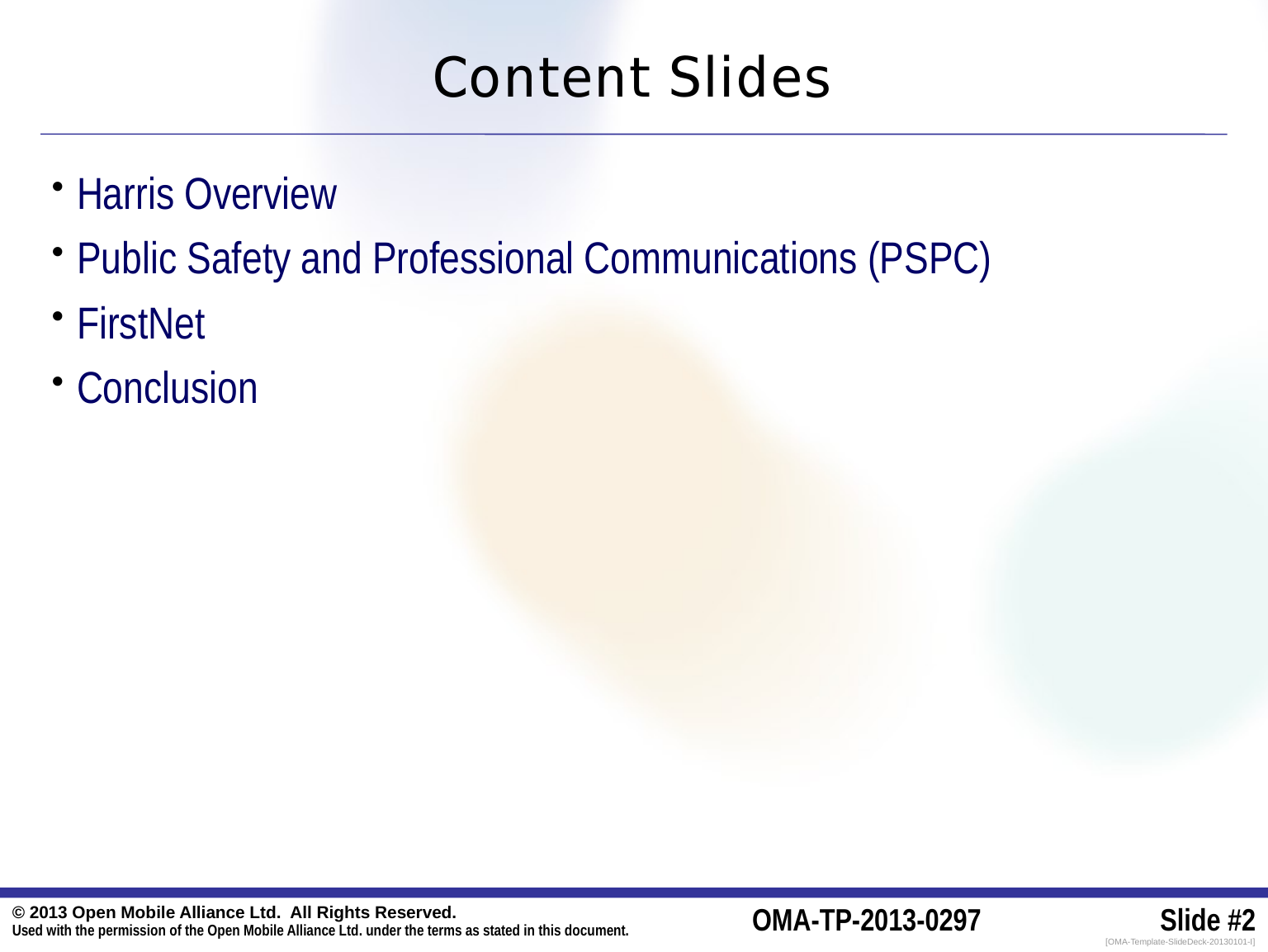

# Content Slides
 Harris Overview
 Public Safety and Professional Communications (PSPC)
 FirstNet
 Conclusion